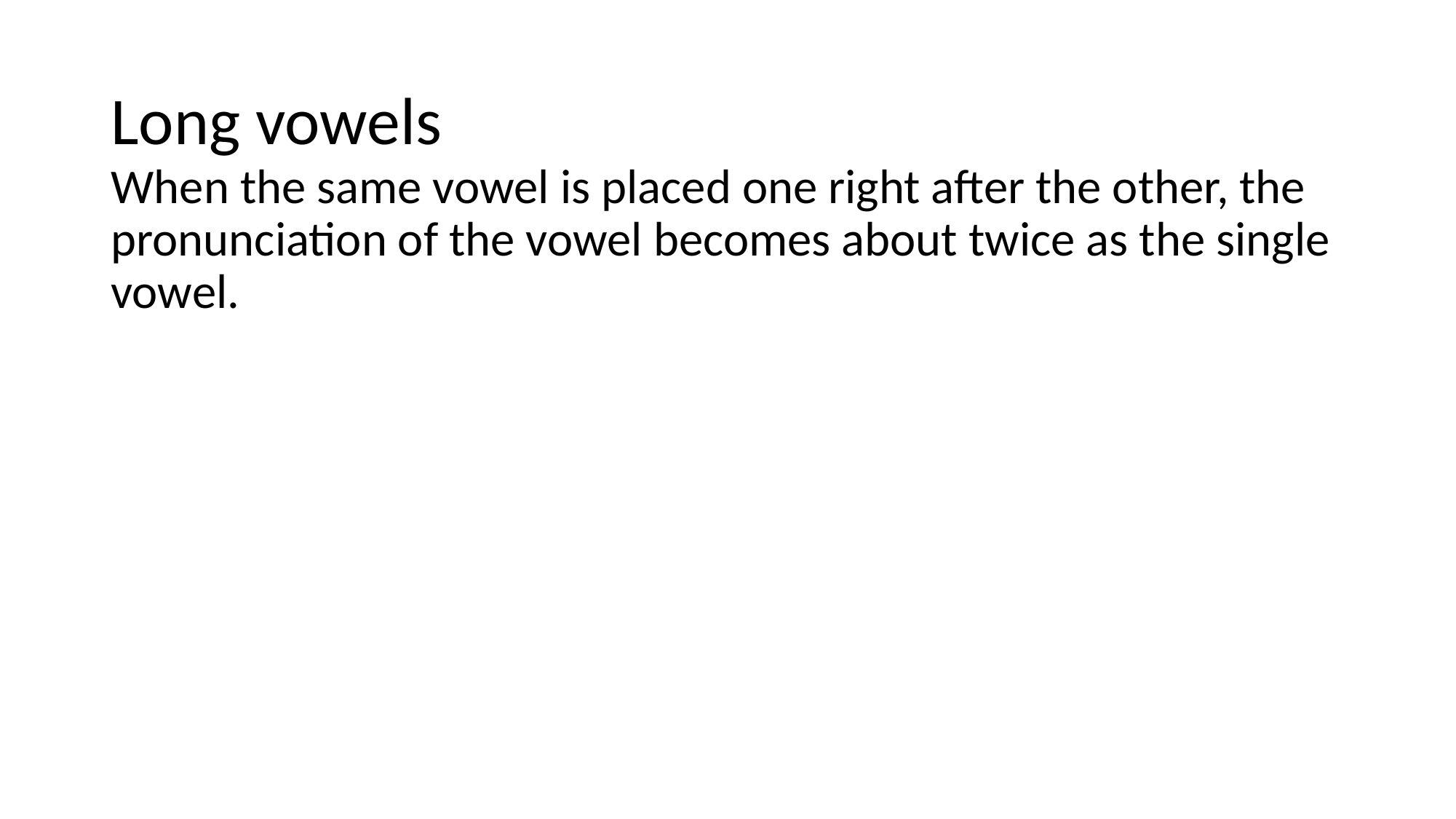

# Long vowels
When the same vowel is placed one right after the other, the pronunciation of the vowel becomes about twice as the single vowel.